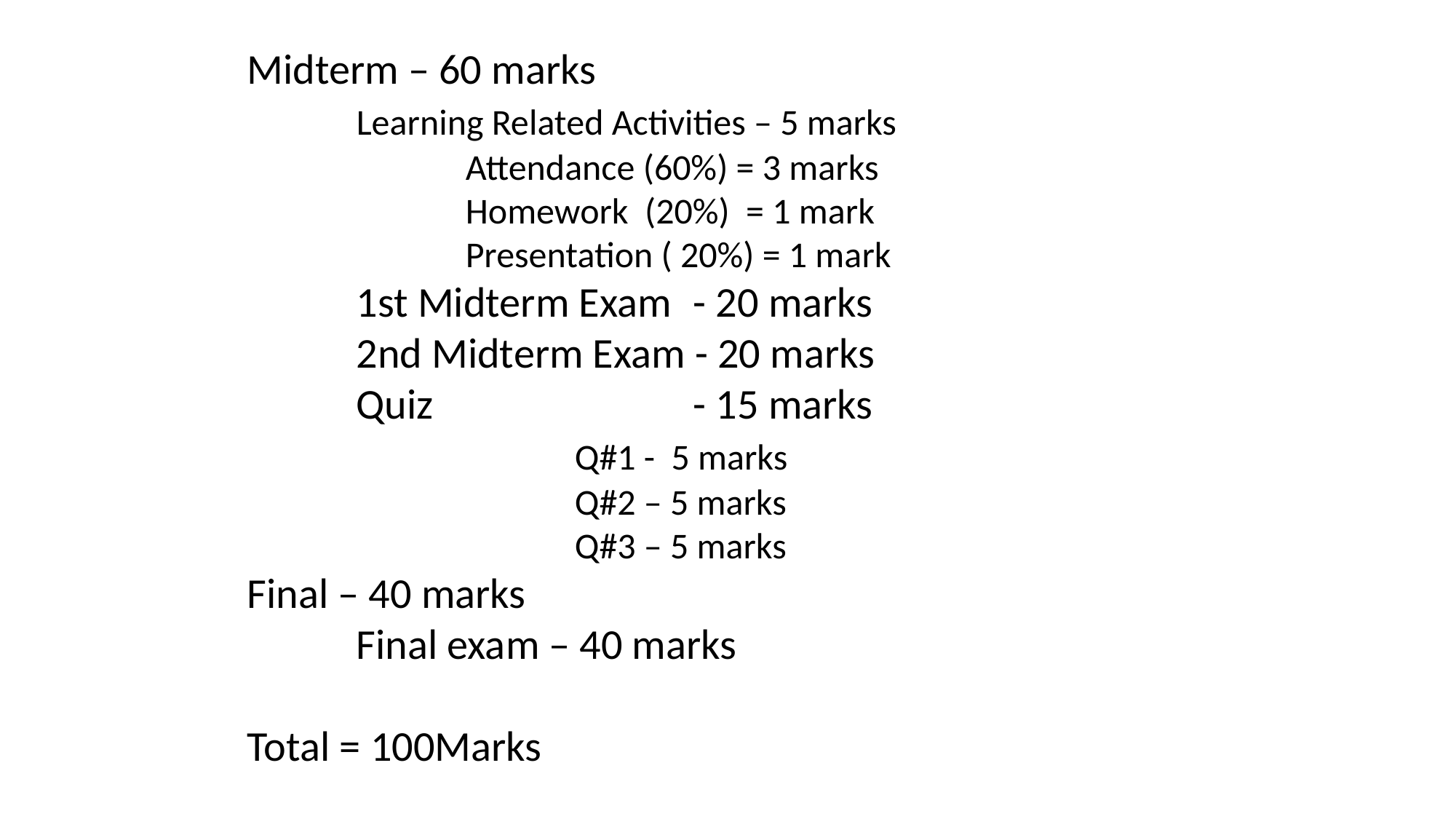

Midterm – 60 marks
	Learning Related Activities – 5 marks
		Attendance (60%) = 3 marks
		Homework  (20%)  = 1 mark
		Presentation ( 20%) = 1 mark
	1st Midterm Exam	 - 20 marks
	2nd Midterm Exam - 20 marks
	Quiz 			 - 15 marks
			Q#1 -  5 marks
			Q#2 – 5 marks
			Q#3 – 5 marks
Final – 40 marks
	Final exam – 40 marks

Total = 100Marks